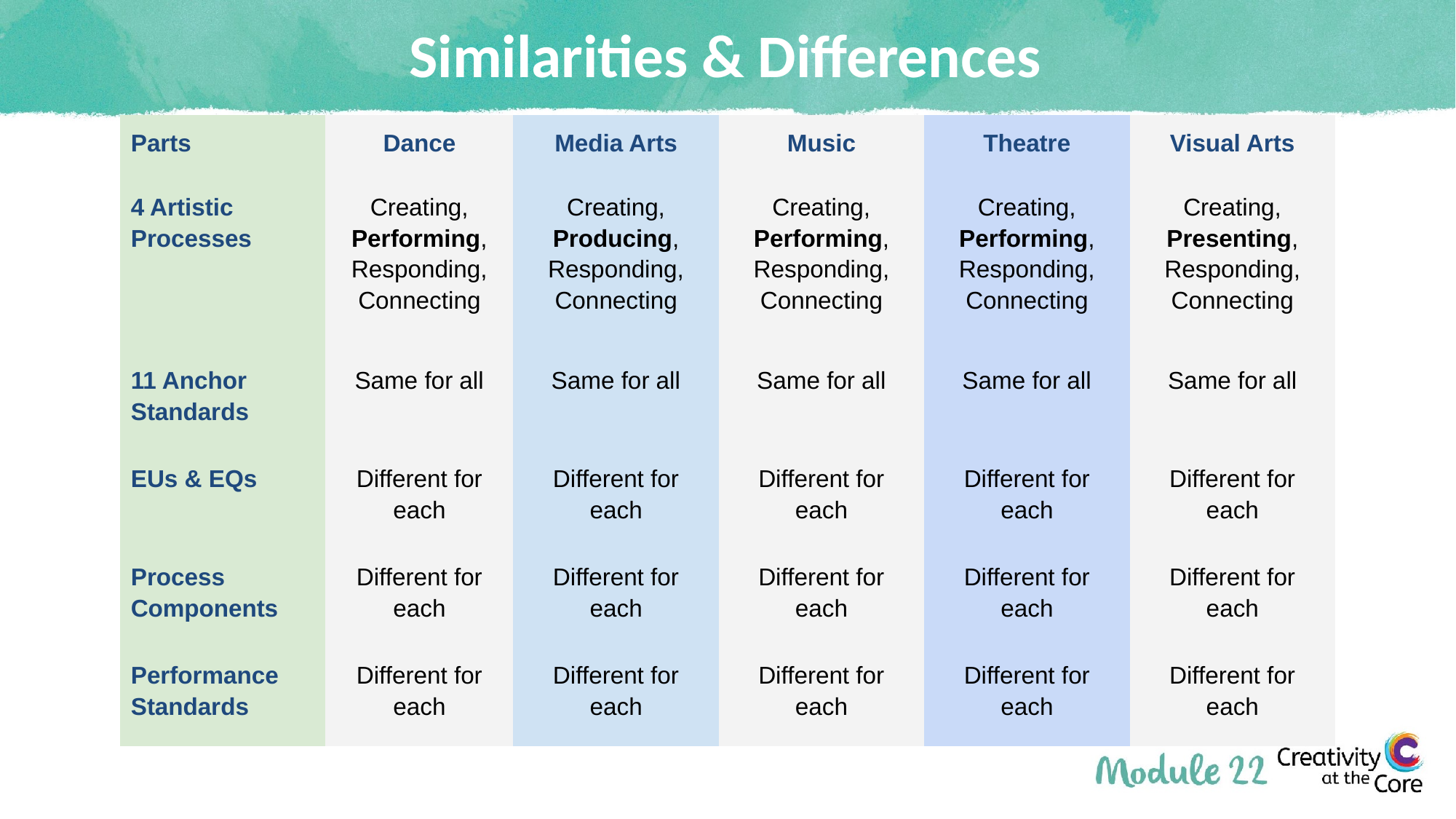

# Similarities & Differences
| Parts | Dance | Media Arts | Music | Theatre | Visual Arts |
| --- | --- | --- | --- | --- | --- |
| 4 Artistic Processes | Creating, Performing, Responding, Connecting | Creating, Producing, Responding, Connecting | Creating, Performing, Responding, Connecting | Creating, Performing, Responding, Connecting | Creating, Presenting, Responding, Connecting |
| 11 Anchor Standards | Same for all | Same for all | Same for all | Same for all | Same for all |
| EUs & EQs | Different for each | Different for each | Different for each | Different for each | Different for each |
| Process Components | Different for each | Different for each | Different for each | Different for each | Different for each |
| Performance Standards | Different for each | Different for each | Different for each | Different for each | Different for each |